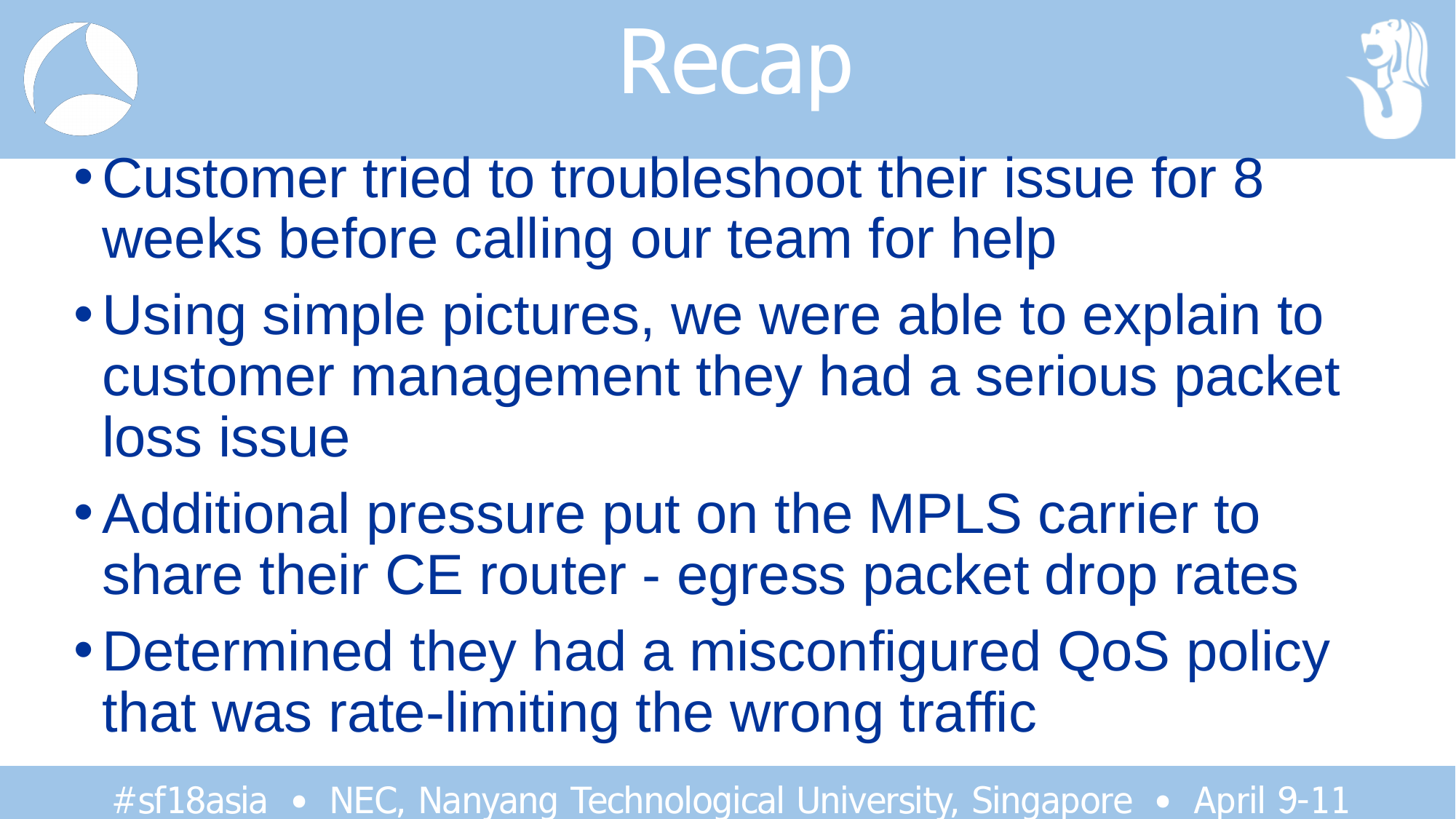

# Recap
Customer tried to troubleshoot their issue for 8 weeks before calling our team for help
Using simple pictures, we were able to explain to customer management they had a serious packet loss issue
Additional pressure put on the MPLS carrier to share their CE router - egress packet drop rates
Determined they had a misconfigured QoS policy that was rate-limiting the wrong traffic